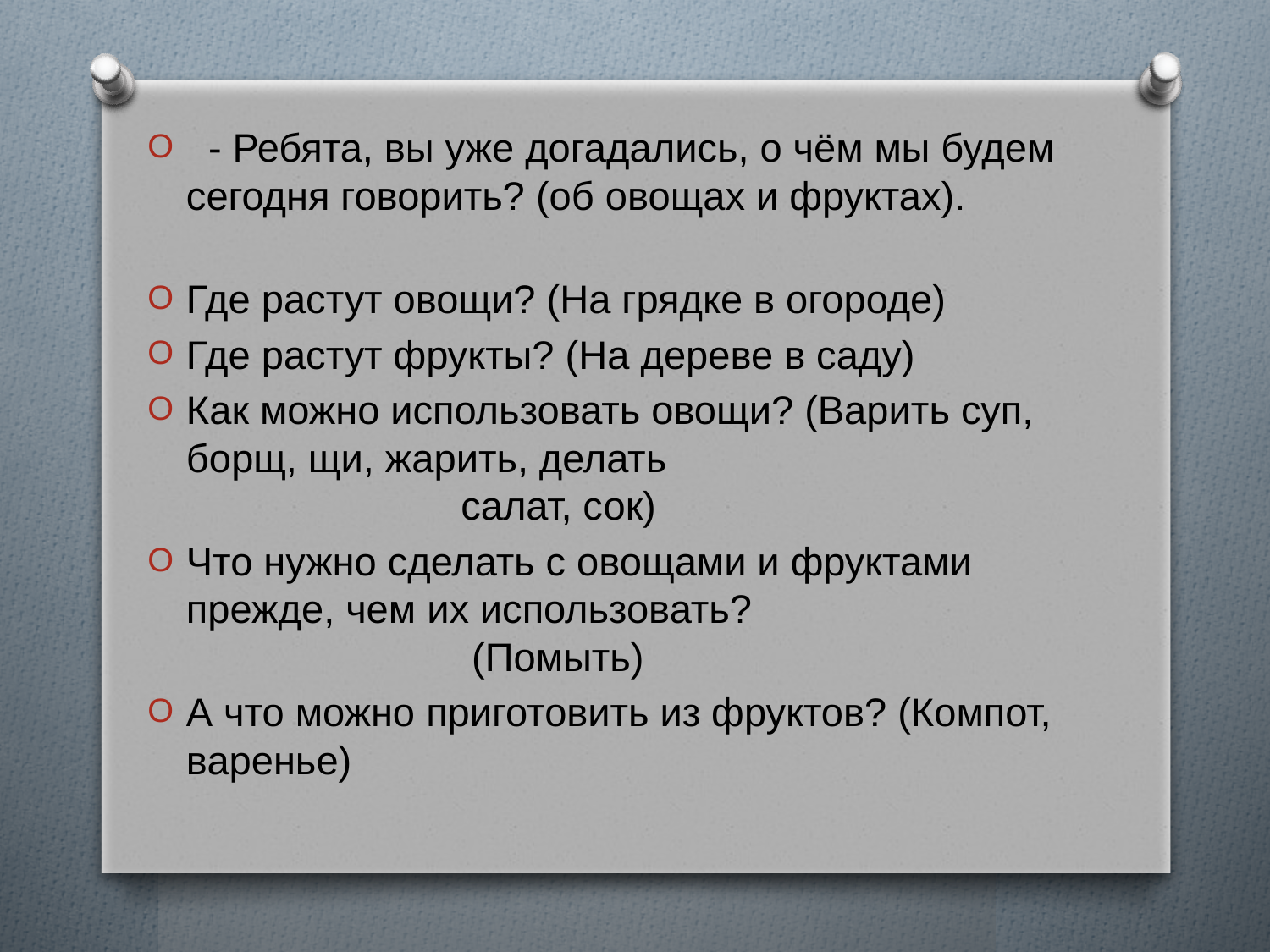

- Ребята, вы уже догадались, о чём мы будем сегодня говорить? (об овощах и фруктах).
Где растут овощи? (На грядке в огороде)
Где растут фрукты? (На дереве в саду)
Как можно использовать овощи? (Варить суп, борщ, щи, жарить, делать
                         салат, сок)
Что нужно сделать с овощами и фруктами прежде, чем их использовать?
                          (Помыть)
А что можно приготовить из фруктов? (Компот, варенье)